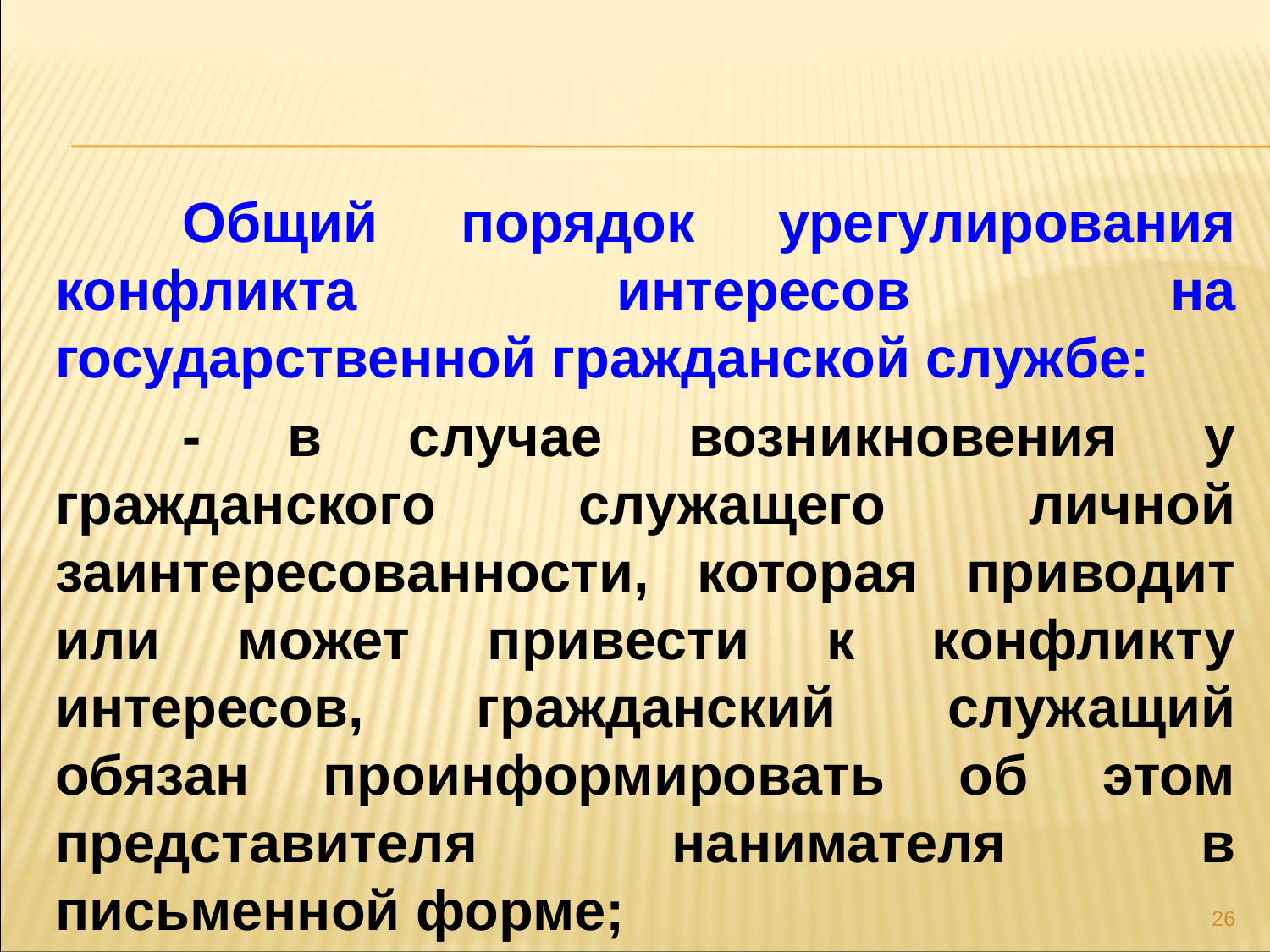

Общий порядок урегулирования конфликта интересов на государственной гражданской службе:
	- в случае возникновения у гражданского служащего личной заинтересованности, которая приводит или может привести к конфликту интересов, гражданский служащий обязан проинформировать об этом представителя нанимателя в письменной форме;
26